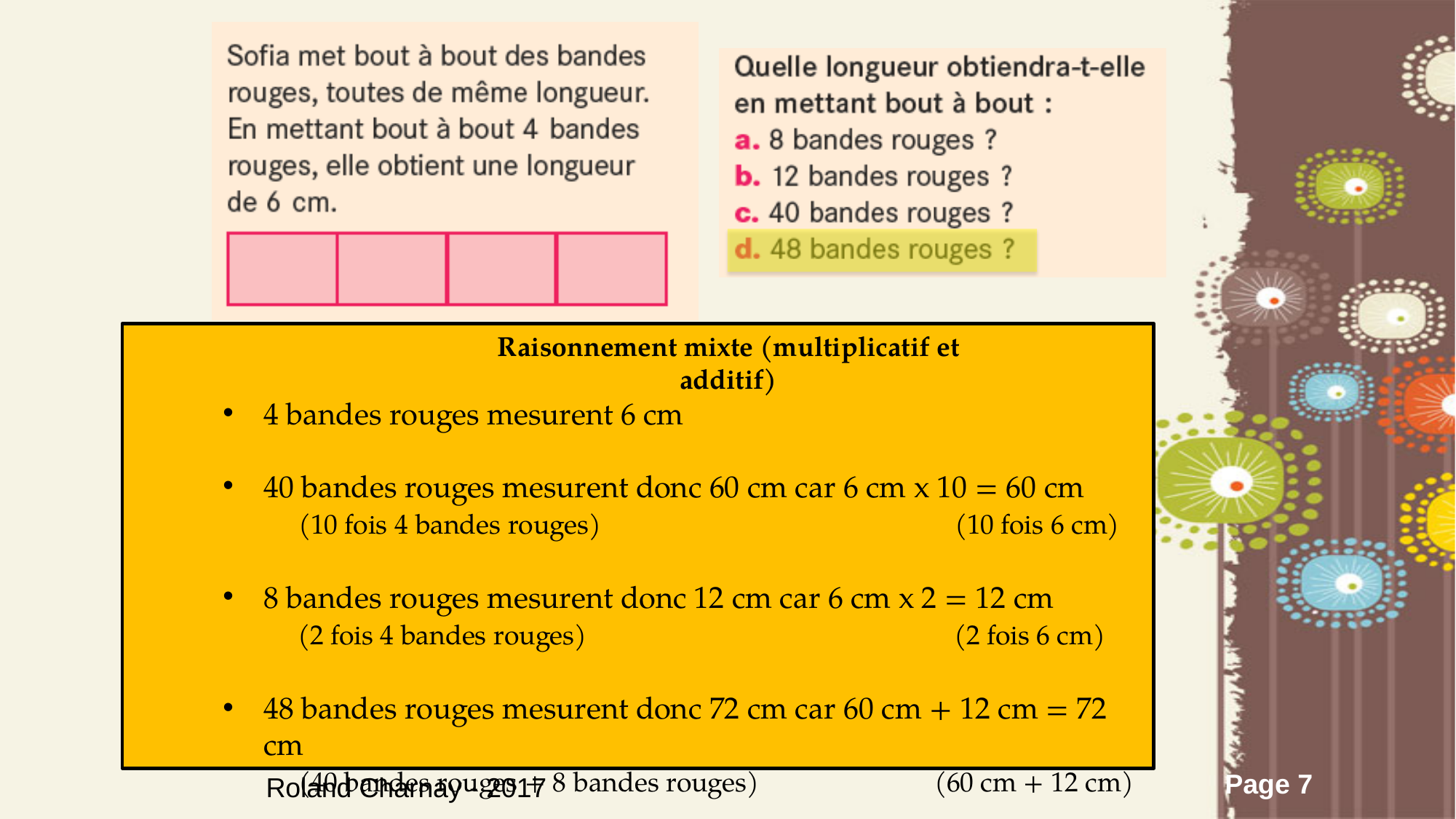

# Raisonnement mixte (multiplicatif et additif)
4 bandes rouges mesurent 6 cm
40 bandes rouges mesurent donc 60 cm car 6 cm x 10 = 60 cm
(10 fois 4 bandes rouges)	(10 fois 6 cm)

8 bandes rouges mesurent donc 12 cm car 6 cm x 2 = 12 cm
(2 fois 4 bandes rouges)	(2 fois 6 cm)

48 bandes rouges mesurent donc 72 cm car 60 cm + 12 cm = 72 cm
(40 bandes rouges + 8 bandes rouges)	(60 cm + 12 cm)
Roland Charnay - 2017